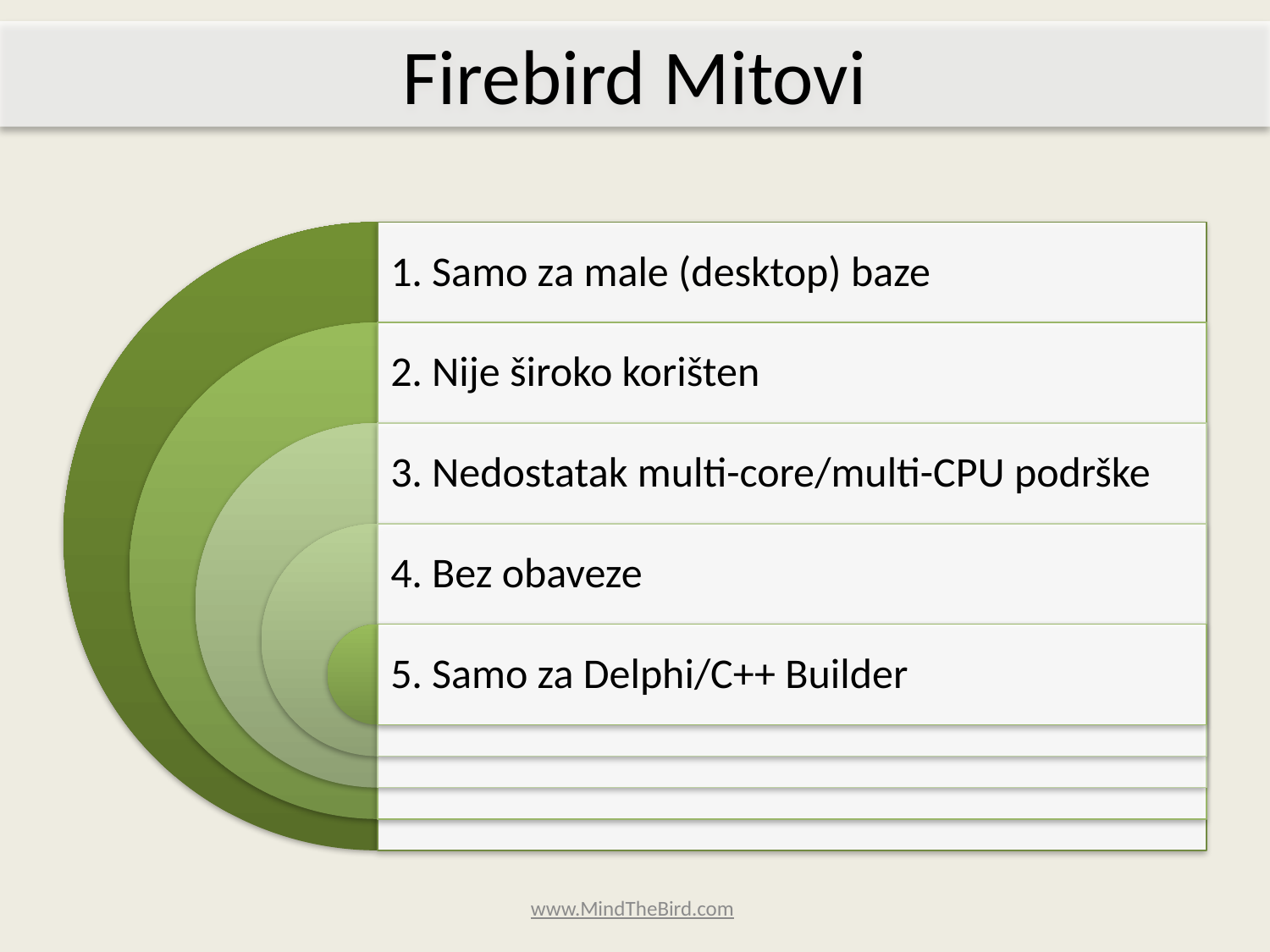

Firebird Mitovi
1. Samo za male (desktop) baze
2. Nije široko korišten
3. Nedostatak multi-core/multi-CPU podrške
4. Bez obaveze
5. Samo za Delphi/C++ Builder
www.MindTheBird.com